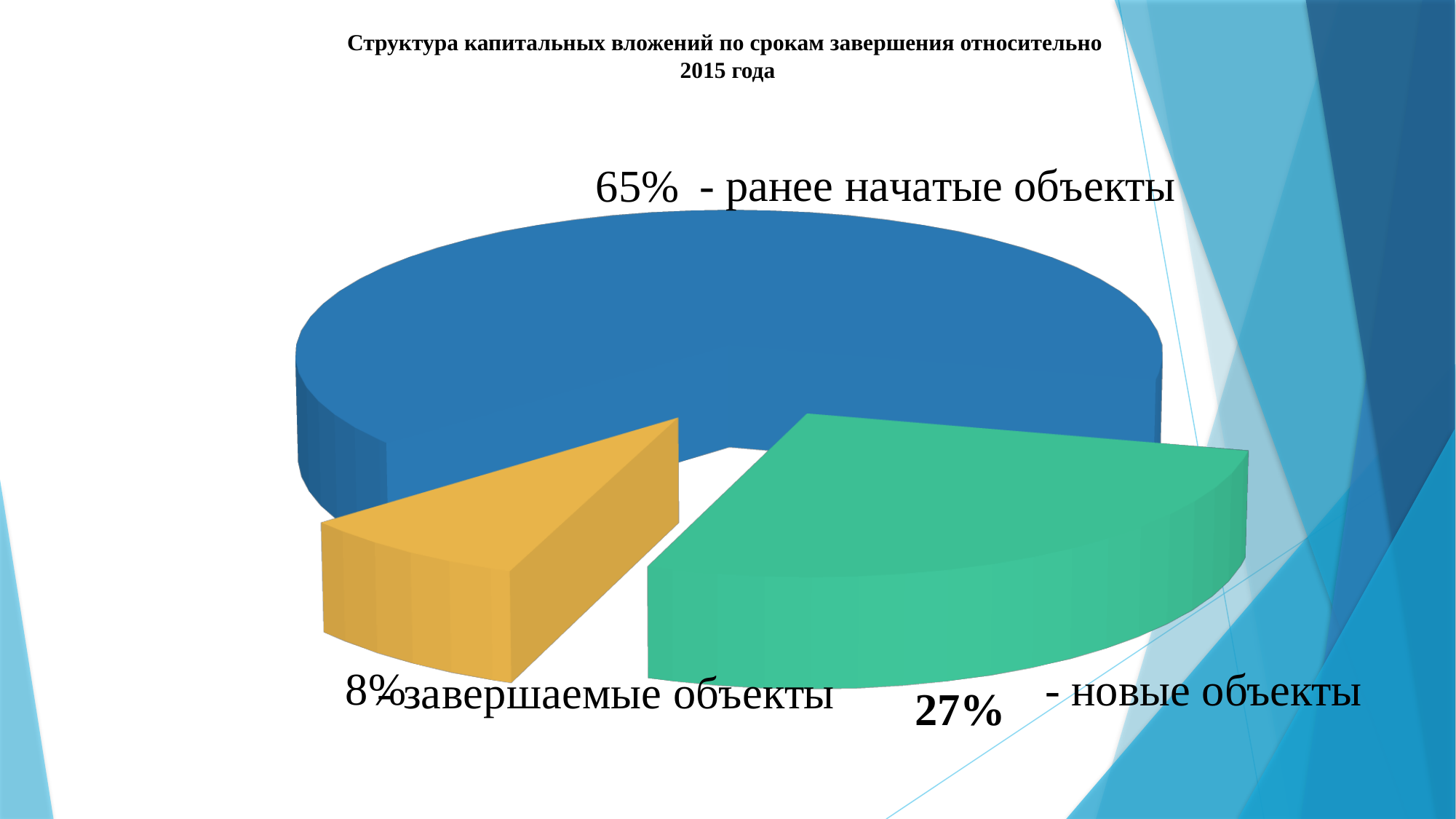

# Структура капитальных вложений по срокам завершения относительно 2015 года

[unsupported chart]

- новые объекты